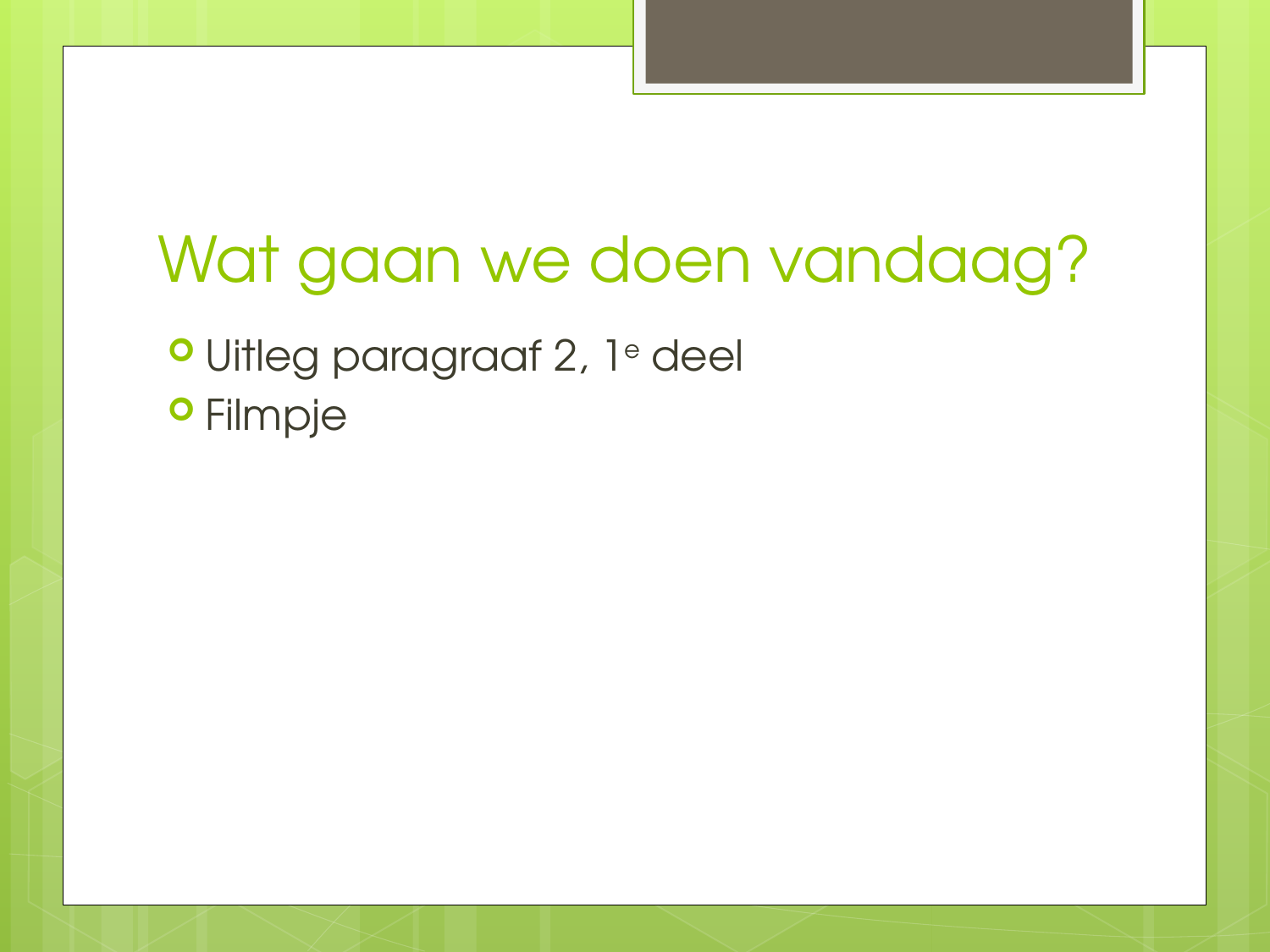

# Wat gaan we doen vandaag?
Uitleg paragraaf 2, 1e deel
Filmpje